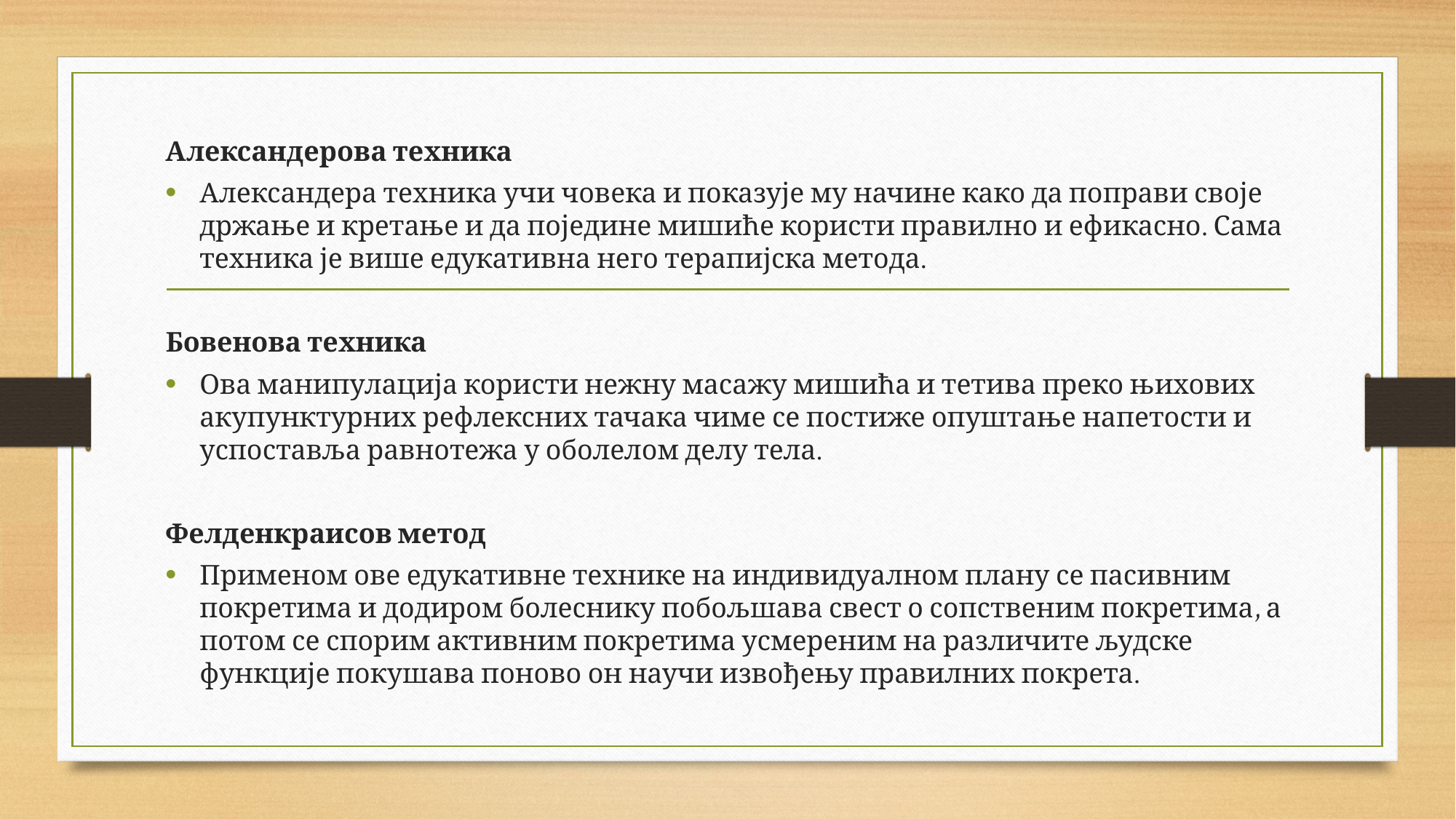

Александерова техника
Александера техника учи човека и показује му начине како да поправи своје држање и кретање и да поједине мишиће користи правилно и ефикасно. Сама техника је више едукативна него терапијска метода.

Бовенова техника
Ова манипулација користи нежну масажу мишића и тетива преко њихових акупунктурних рефлексних тачака чиме се постиже опуштање напетости и успоставља равнотежа у оболелом делу тела.

Фелденкраисов метод
Применом ове едукативне технике на индивидуалном плану се пасивним покретима и додиром болеснику побољшава свест о сопственим покретима, а потом се спорим активним покретима усмереним на различите људске функције покушава поново он научи извођењу правилних покрета.
#